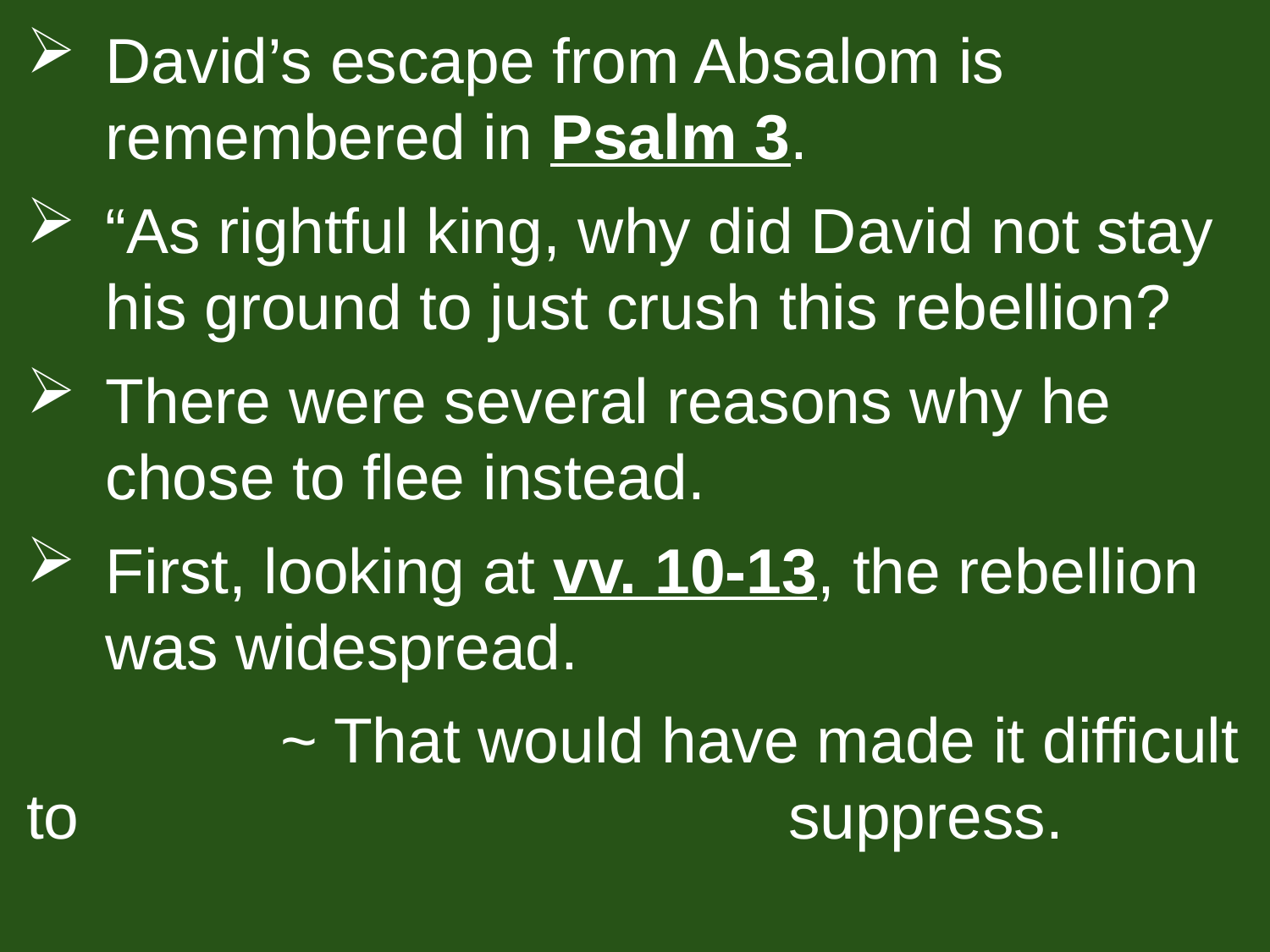

David’s escape from Absalom is remembered in Psalm 3.
“As rightful king, why did David not stay his ground to just crush this rebellion?
There were several reasons why he chose to flee instead.
First, looking at vv. 10-13, the rebellion was widespread.
		~ That would have made it difficult to 						suppress.